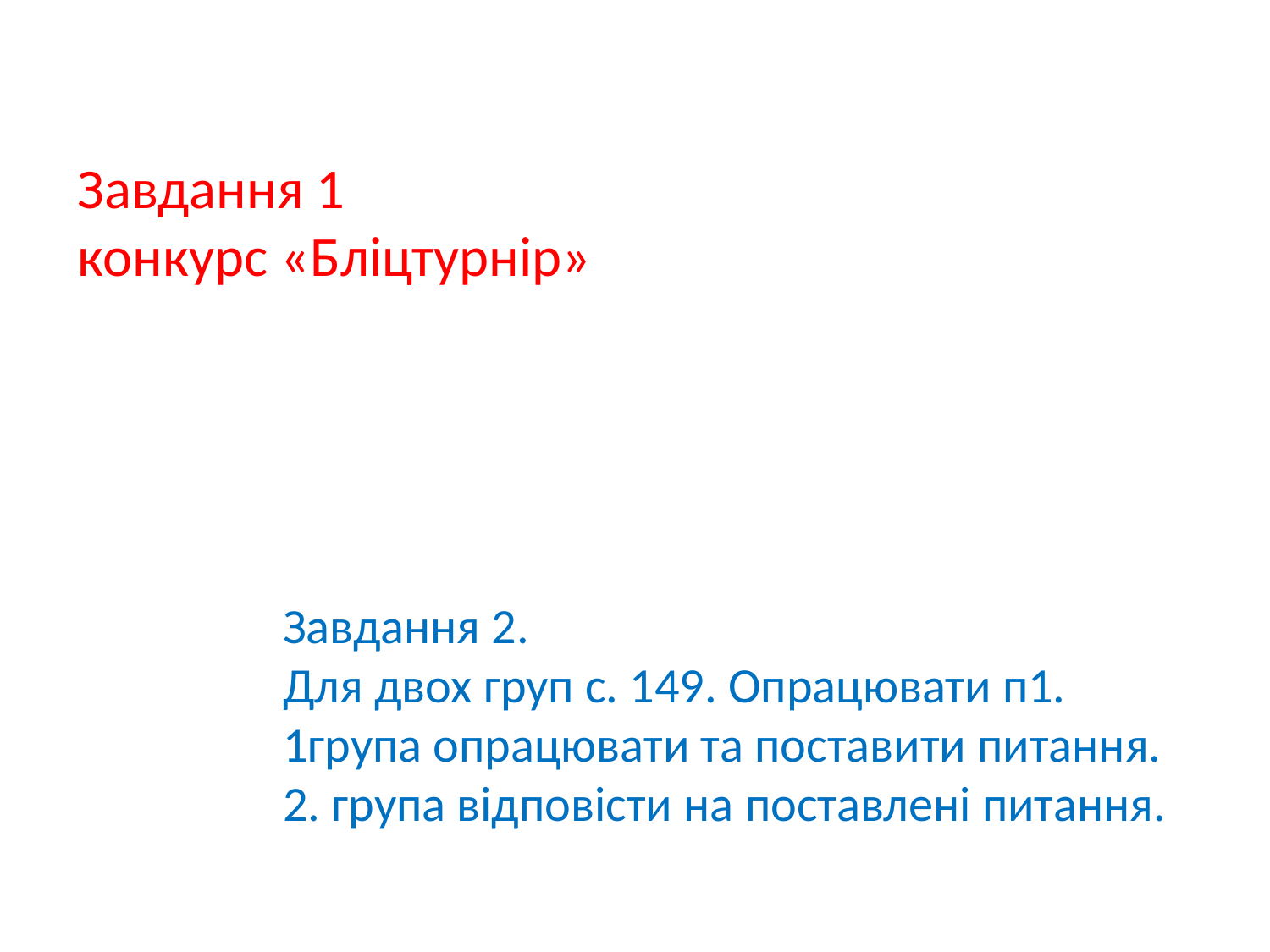

Завдання 1
конкурс «Бліцтурнір»
Завдання 2.
Для двох груп с. 149. Опрацювати п1. 1група опрацювати та поставити питання.
2. група відповісти на поставлені питання.